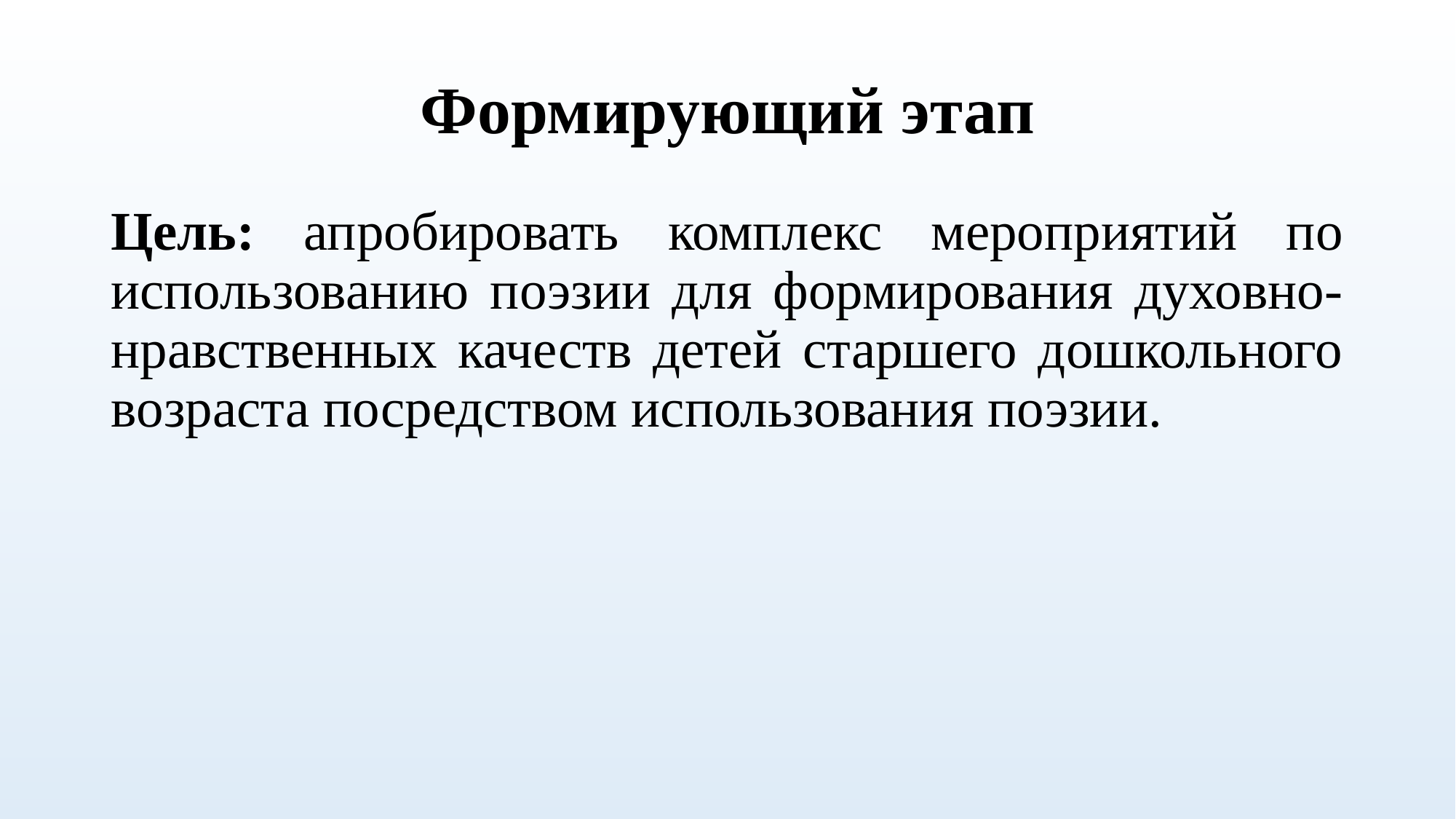

# Формирующий этап
Цель: апробировать комплекс мероприятий по использованию поэзии для формирования духовно-нравственных качеств детей старшего дошкольного возраста посредством использования поэзии.